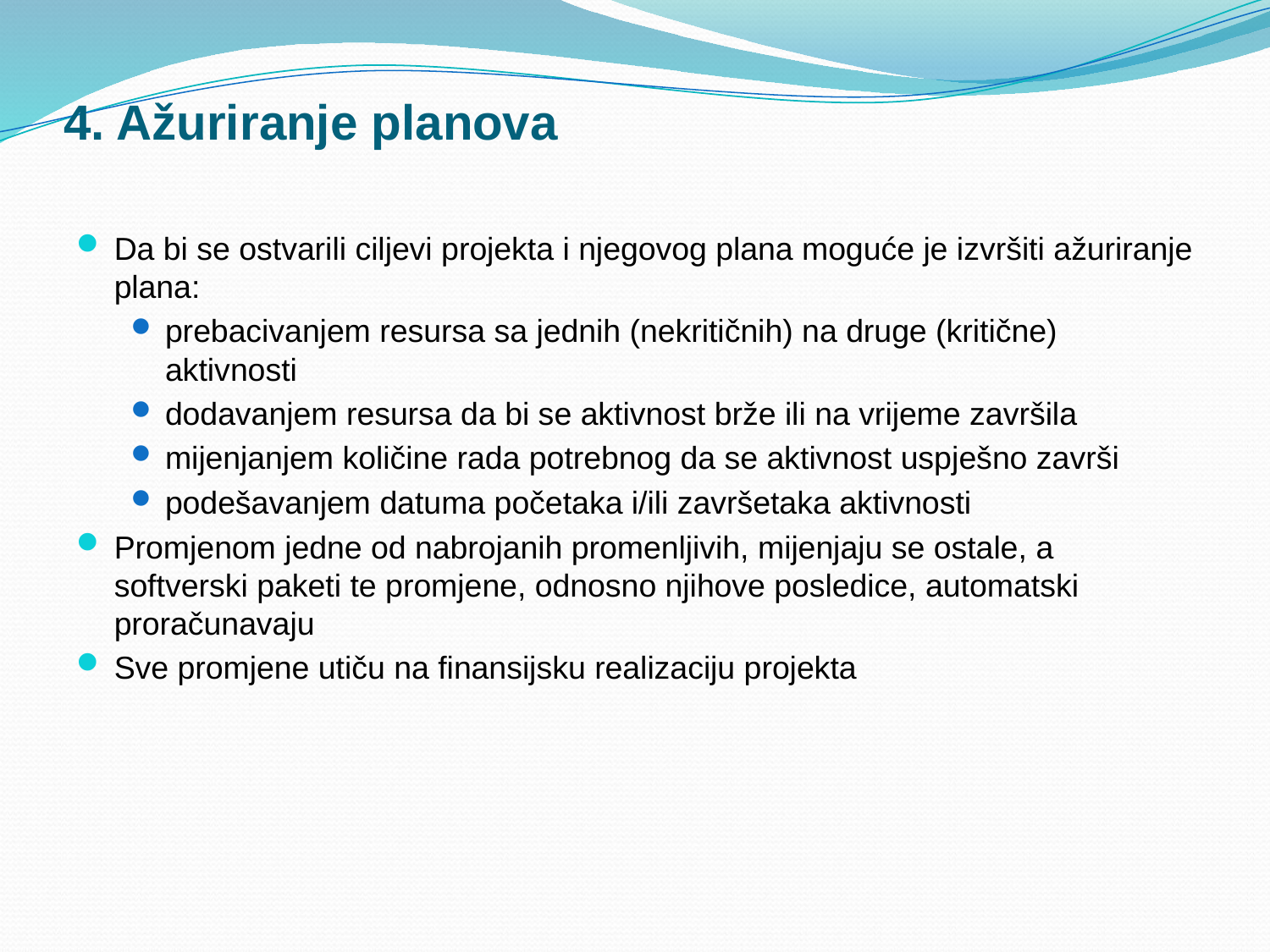

# 4. Ažuriranje planova
Da bi se ostvarili ciljevi projekta i njegovog plana moguće je izvršiti ažuriranje plana:
prebacivanjem resursa sa jednih (nekritičnih) na druge (kritične) aktivnosti
dodavanjem resursa da bi se aktivnost brže ili na vrijeme završila
mijenjanjem količine rada potrebnog da se aktivnost uspješno završi
podešavanjem datuma početaka i/ili završetaka aktivnosti
Promjenom jedne od nabrojanih promenljivih, mijenjaju se ostale, a softverski paketi te promjene, odnosno njihove posledice, automatski proračunavaju
Sve promjene utiču na finansijsku realizaciju projekta